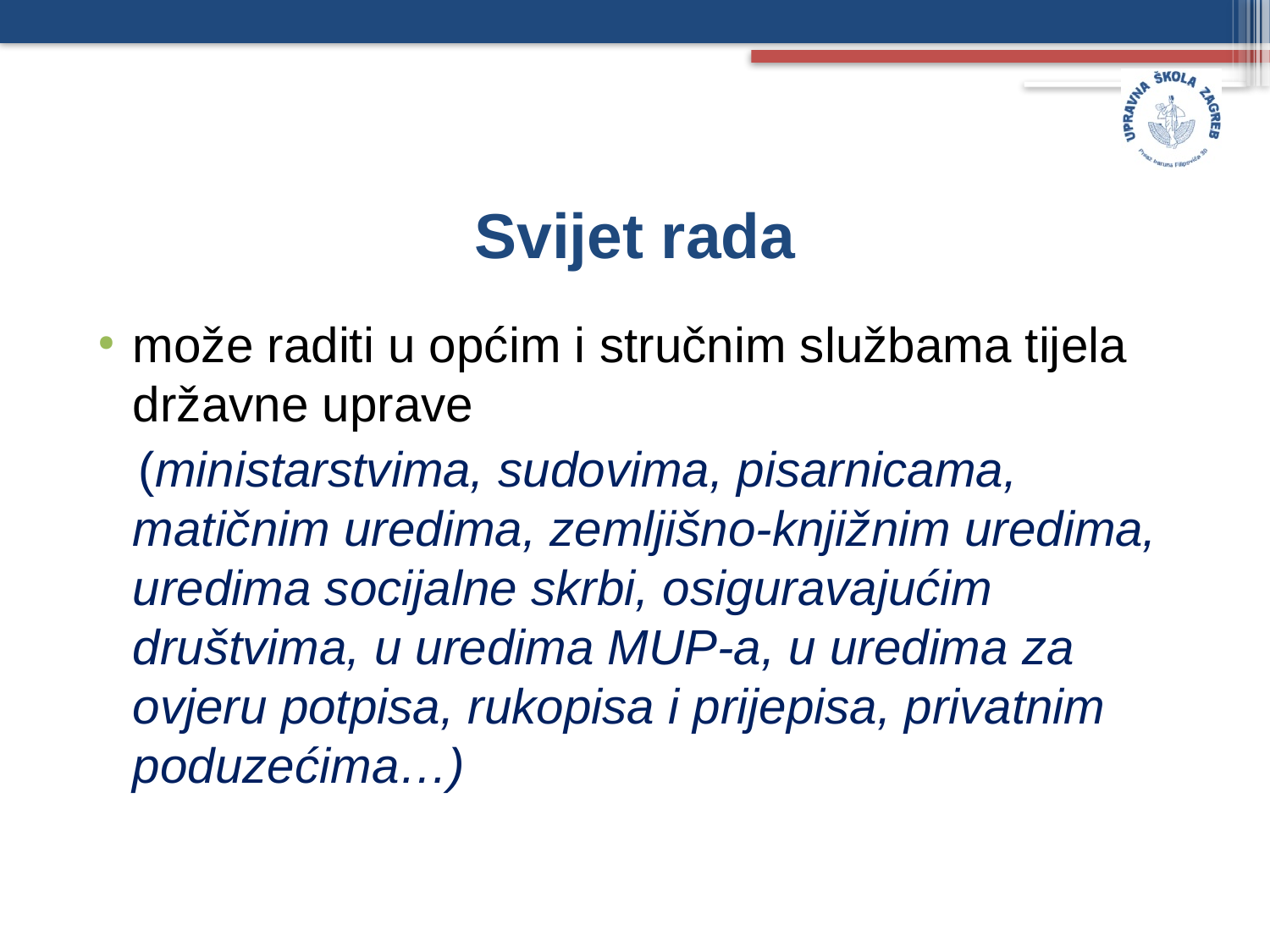

# Svijet rada
može raditi u općim i stručnim službama tijela državne uprave
   (ministarstvima, sudovima, pisarnicama, matičnim uredima, zemljišno-knjižnim uredima, uredima socijalne skrbi, osiguravajućim društvima, u uredima MUP-a, u uredima za ovjeru potpisa, rukopisa i prijepisa, privatnim poduzećima…)